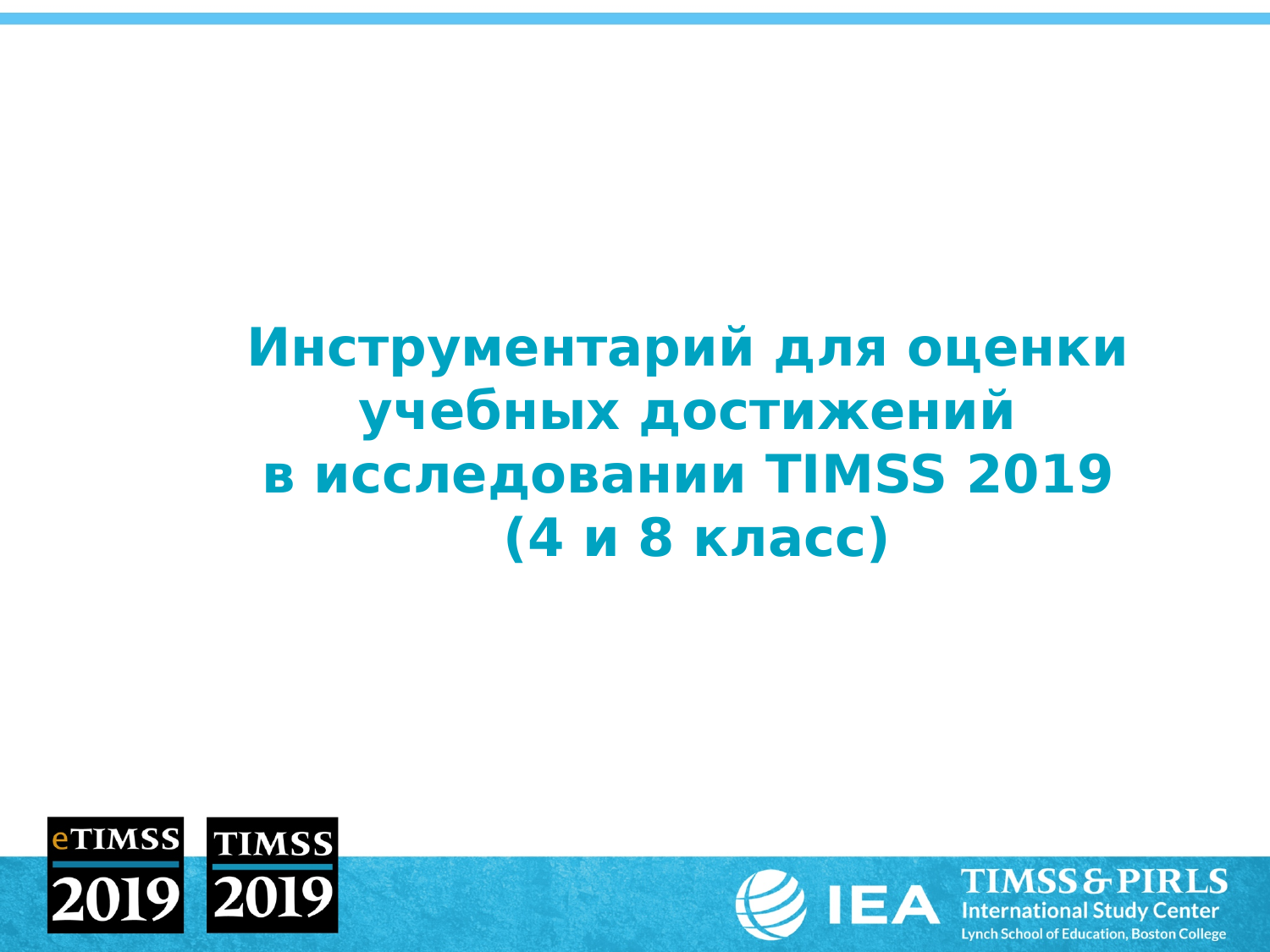

# Инструментарий для оценки учебных достижений в исследовании TIMSS 2019 (4 и 8 класс)